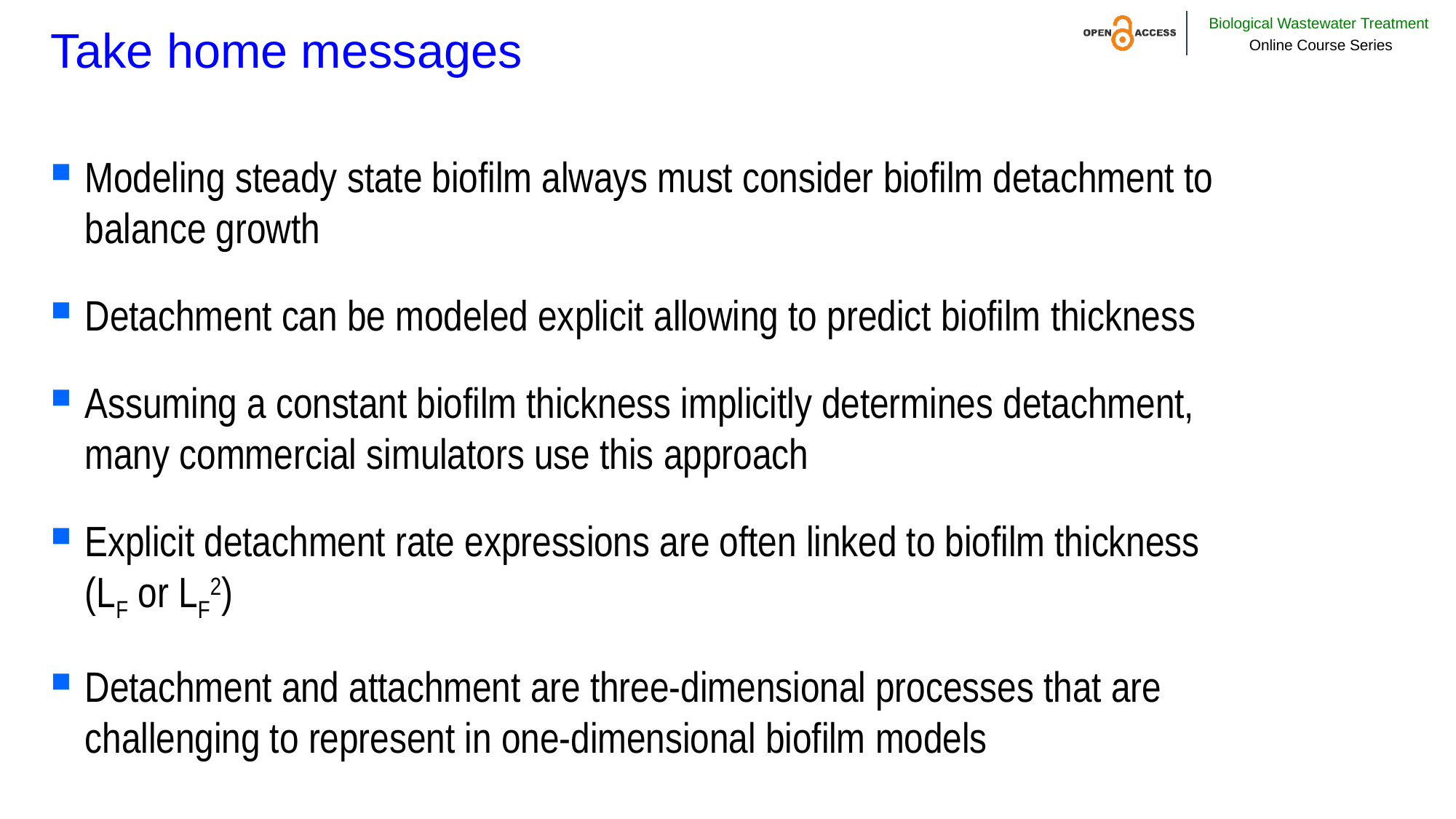

# Take home messages

Modeling steady state biofilm always must consider biofilm detachment to balance growth

Detachment can be modeled explicit allowing to predict biofilm thickness

Assuming a constant biofilm thickness implicitly determines detachment, many commercial simulators use this approach

Explicit detachment rate expressions are often linked to biofilm thickness (LF or LF2)

Detachment and attachment are three-dimensional processes that are challenging to represent in one-dimensional biofilm models